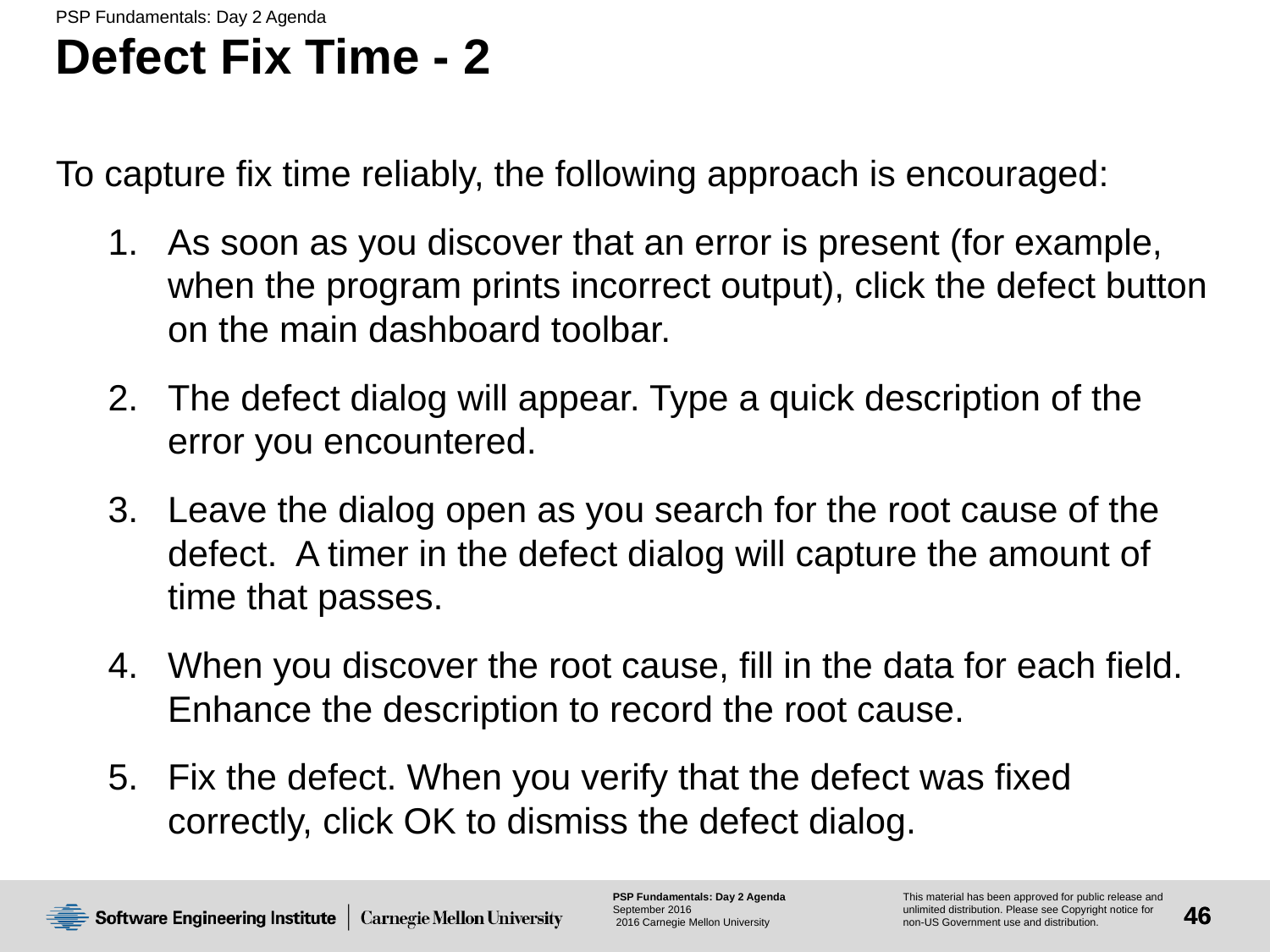

# Defect Fix Time - 2
To capture fix time reliably, the following approach is encouraged:
As soon as you discover that an error is present (for example, when the program prints incorrect output), click the defect button on the main dashboard toolbar.
The defect dialog will appear. Type a quick description of the error you encountered.
Leave the dialog open as you search for the root cause of the defect.  A timer in the defect dialog will capture the amount of time that passes.
When you discover the root cause, fill in the data for each field. Enhance the description to record the root cause.
Fix the defect. When you verify that the defect was fixed correctly, click OK to dismiss the defect dialog.